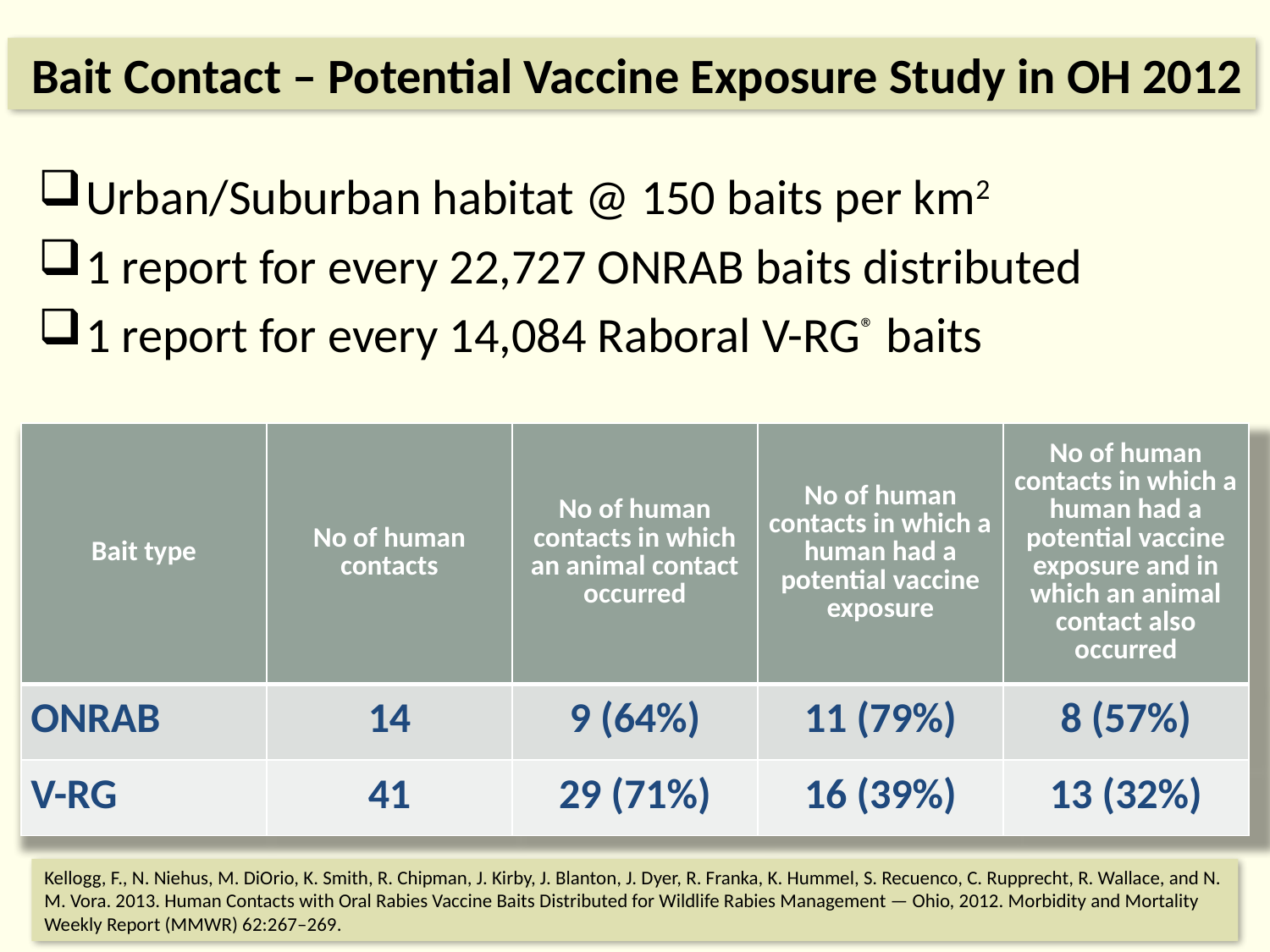

Bait Contact – Potential Vaccine Exposure Study in OH 2012
Urban/Suburban habitat @ 150 baits per km2
1 report for every 22,727 ONRAB baits distributed
1 report for every 14,084 Raboral V-RG® baits
| Bait type | No of human contacts | No of human contacts in which an animal contact occurred | No of human contacts in which a human had a potential vaccine exposure | No of human contacts in which a human had a potential vaccine exposure and in which an animal contact also occurred |
| --- | --- | --- | --- | --- |
| ONRAB | 14 | 9 (64%) | 11 (79%) | 8 (57%) |
| V-RG | 41 | 29 (71%) | 16 (39%) | 13 (32%) |
Kellogg, F., N. Niehus, M. DiOrio, K. Smith, R. Chipman, J. Kirby, J. Blanton, J. Dyer, R. Franka, K. Hummel, S. Recuenco, C. Rupprecht, R. Wallace, and N. M. Vora. 2013. Human Contacts with Oral Rabies Vaccine Baits Distributed for Wildlife Rabies Management — Ohio, 2012. Morbidity and Mortality Weekly Report (MMWR) 62:267–269.